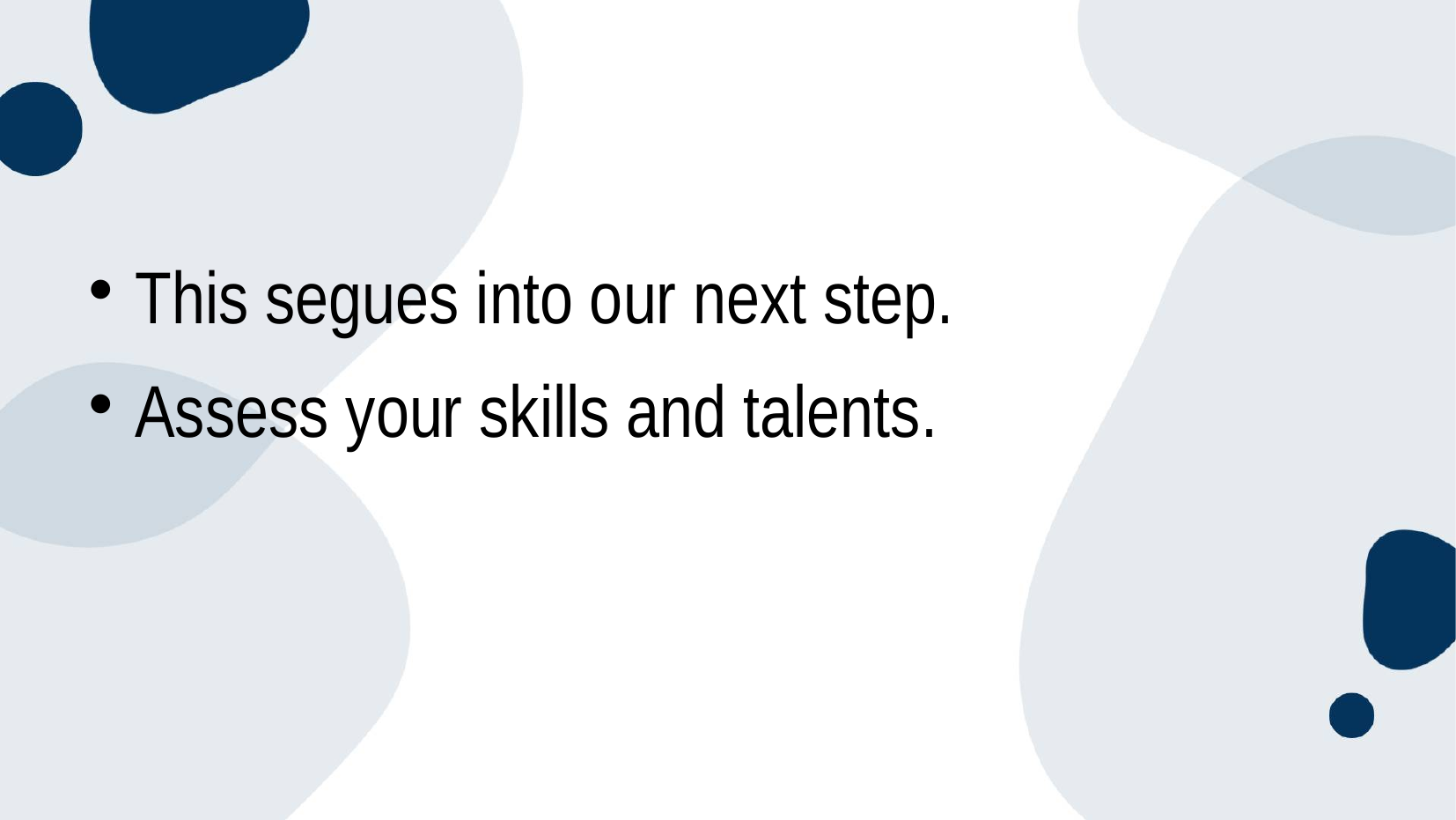

#
This segues into our next step.
Assess your skills and talents.